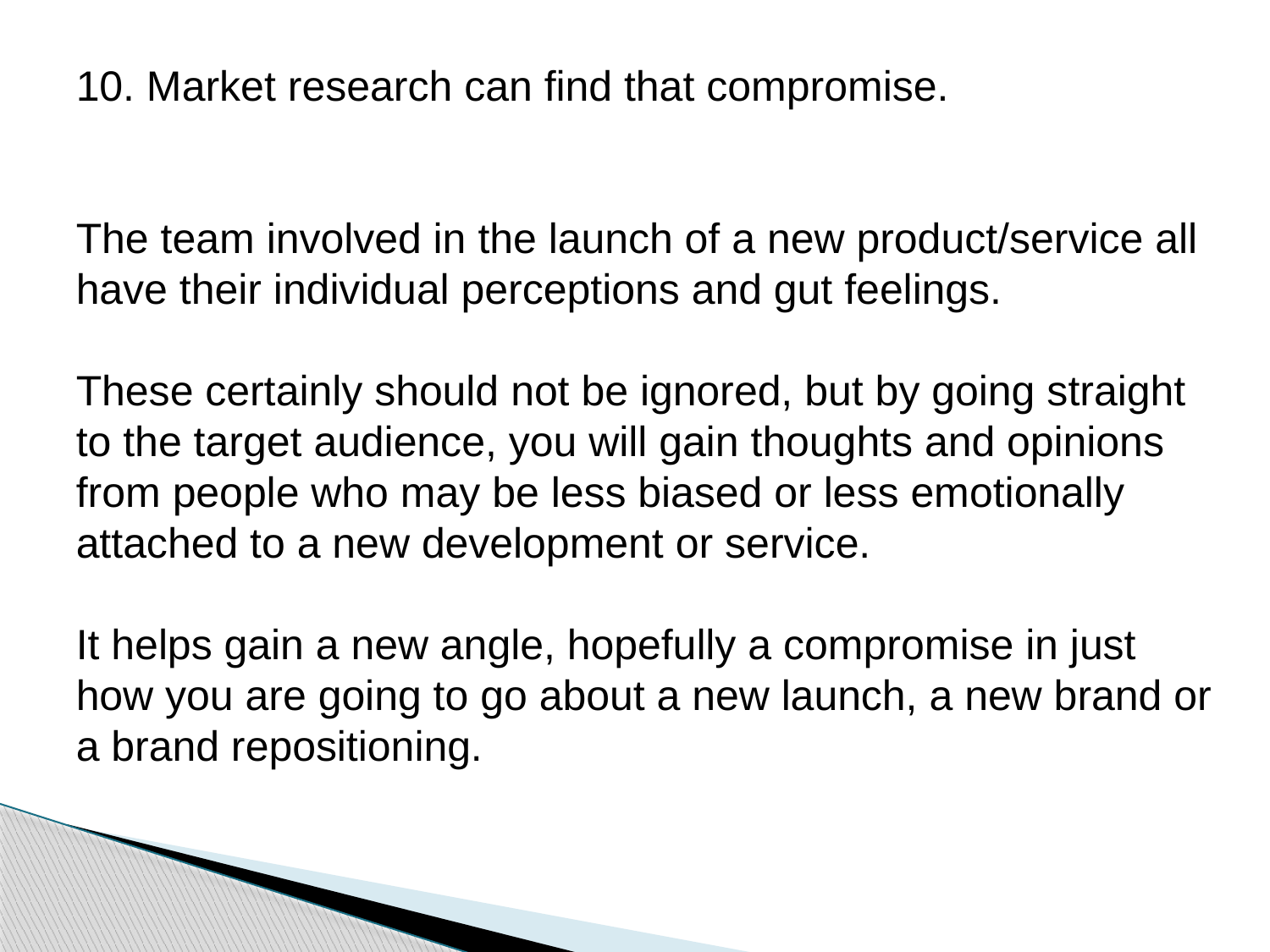

10. Market research can find that compromise.

The team involved in the launch of a new product/service all have their individual perceptions and gut feelings.

These certainly should not be ignored, but by going straight to the target audience, you will gain thoughts and opinions from people who may be less biased or less emotionally attached to a new development or service.

It helps gain a new angle, hopefully a compromise in just how you are going to go about a new launch, a new brand or a brand repositioning.